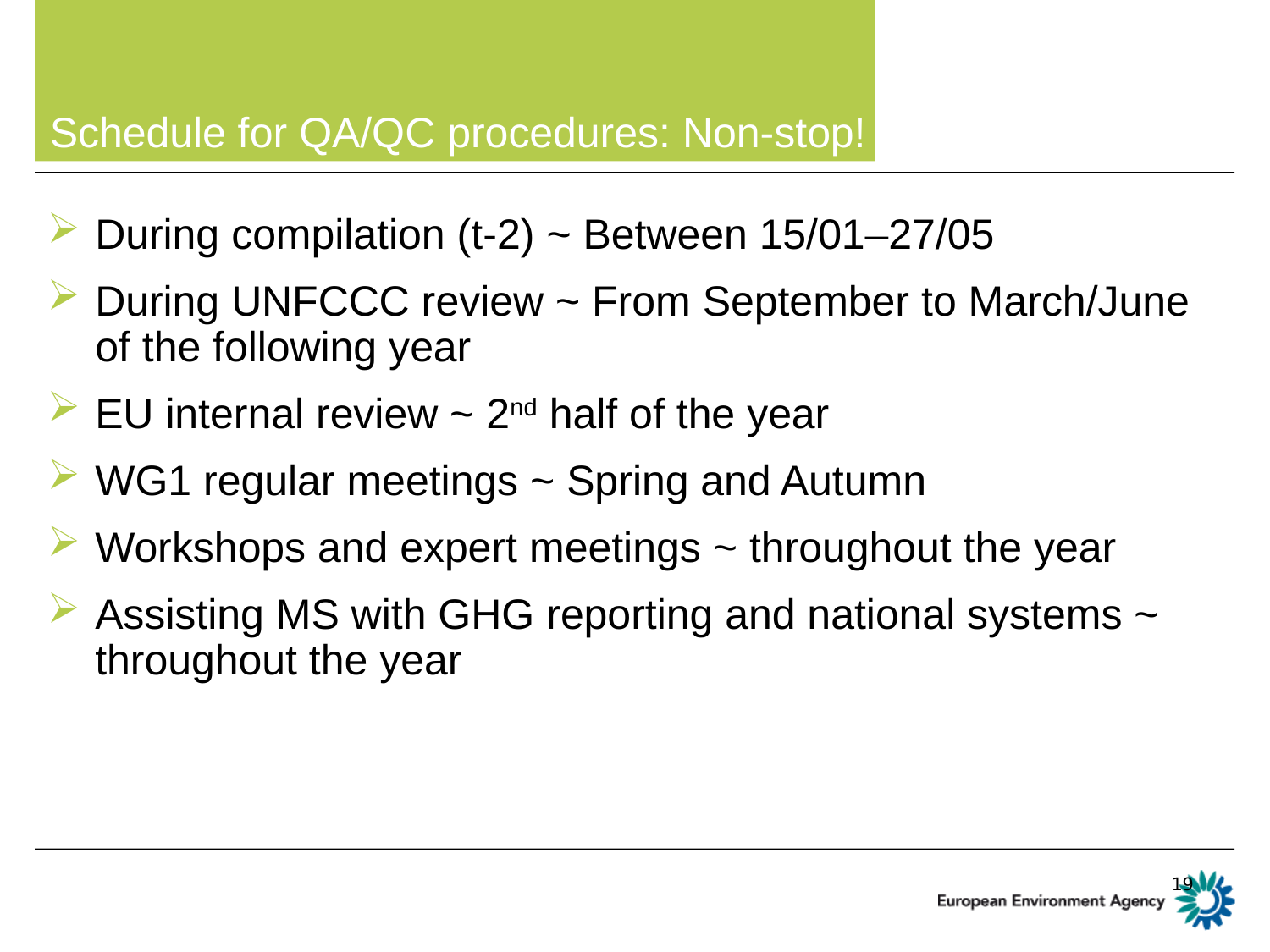

# Schedule for QA/QC procedures: Non-stop!
During compilation (t-2) ~ Between 15/01–27/05
During UNFCCC review ~ From September to March/June of the following year
EU internal review ~ 2nd half of the year
WG1 regular meetings ~ Spring and Autumn
Workshops and expert meetings ~ throughout the year
Assisting MS with GHG reporting and national systems ~ throughout the year

19